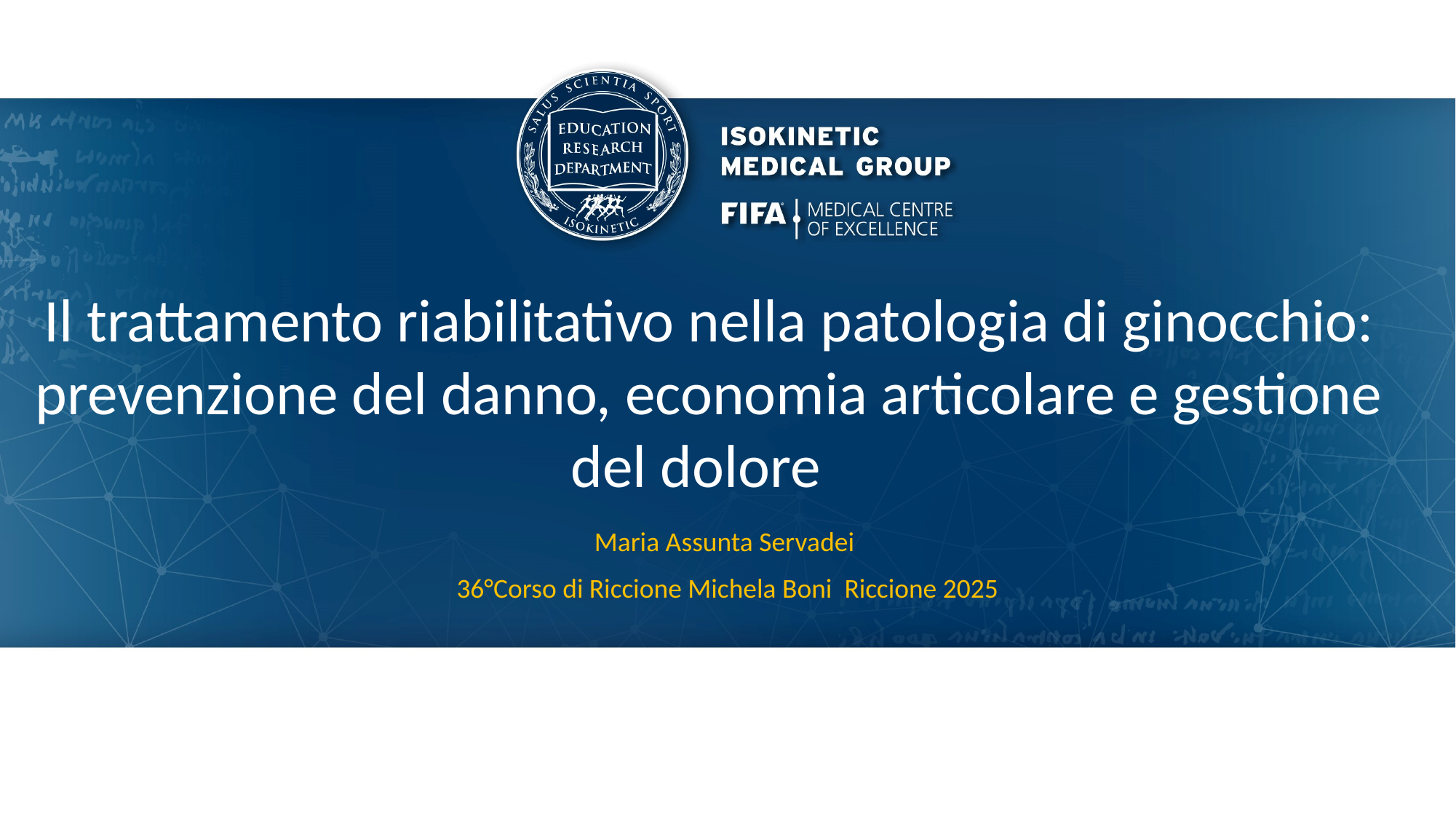

Il trattamento riabilitativo nella patologia di ginocchio:
prevenzione del danno, economia articolare e gestione del dolore
Maria Assunta Servadei
36°Corso di Riccione Michela Boni  Riccione 2025